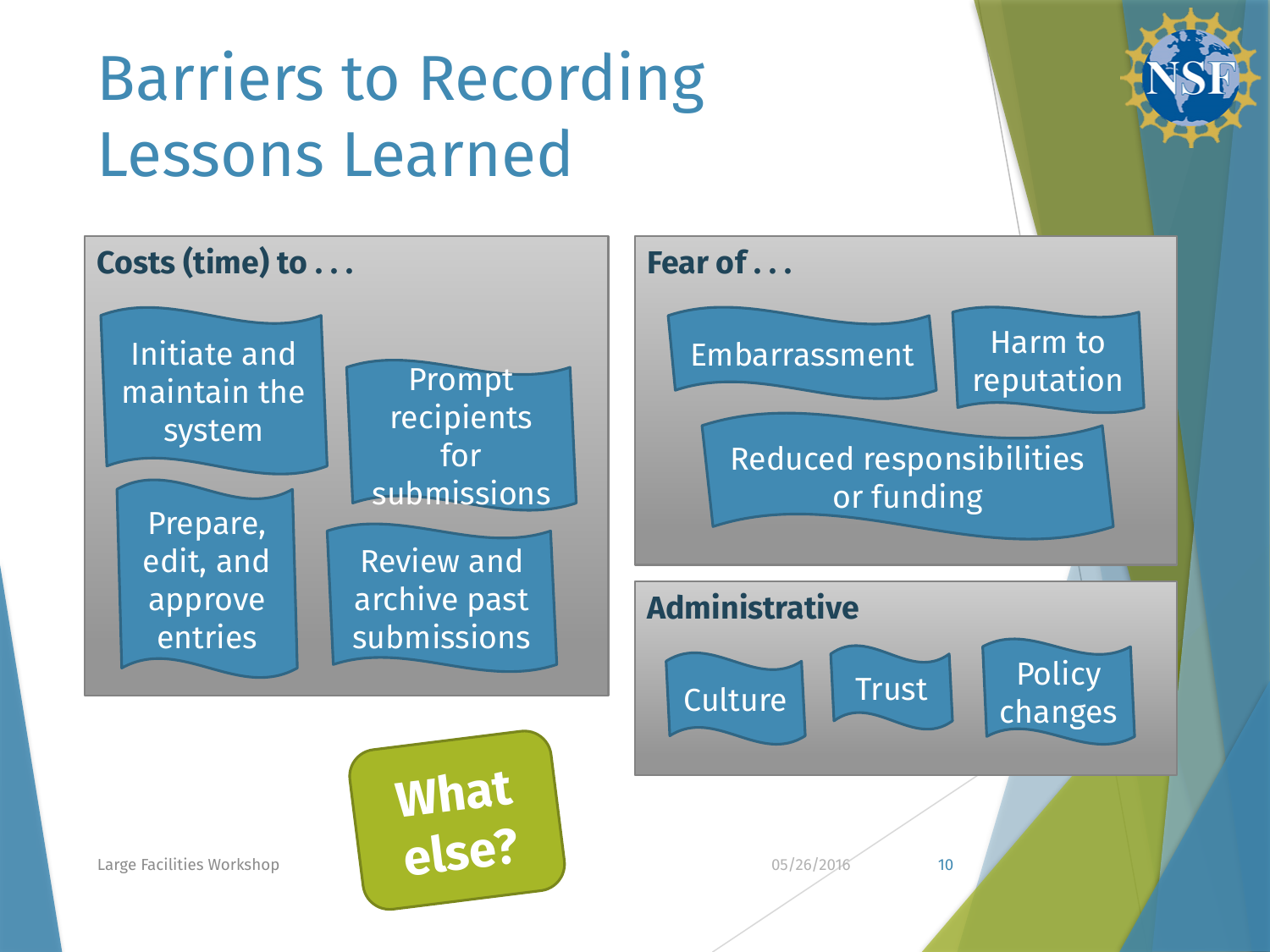

# Barriers to Recording Lessons Learned
Costs (time) to . . .
Fear of . . .
Harm to reputation
Embarrassment
Initiate and maintain the system
Prompt recipients for submissions
Reduced responsibilities or funding
Prepare, edit, and approve entries
Review and archive past submissions
Administrative
Policy changes
Trust
Culture
What else?
Large Facilities Workshop
05/26/2016
10